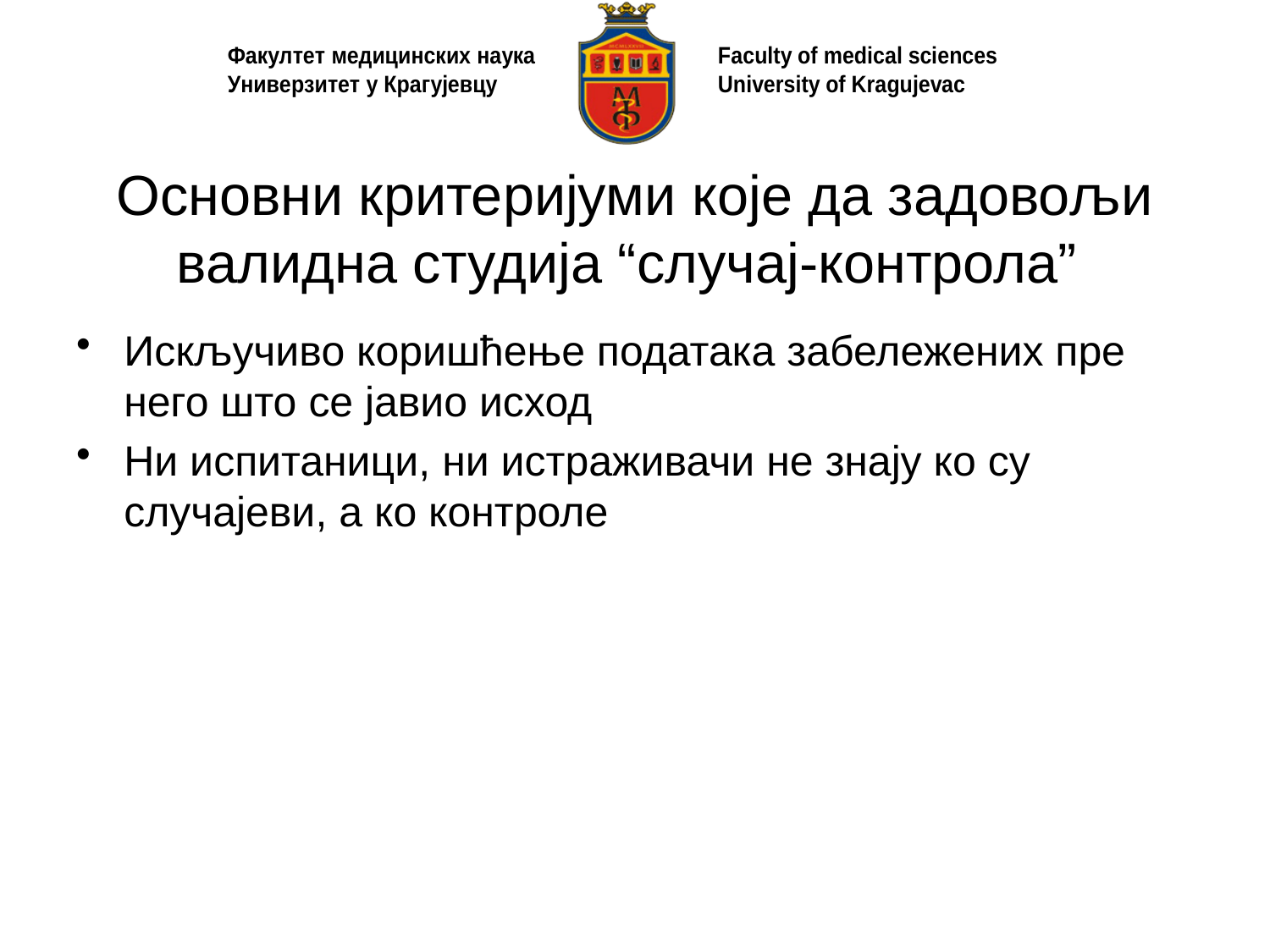

# Основни критеријуми које да задовољи валидна студија “случај-контрола”
Искључиво коришћење података забележених пре него што се јавио исход
Ни испитаници, ни истраживачи не знају ко су случајеви, а ко контроле